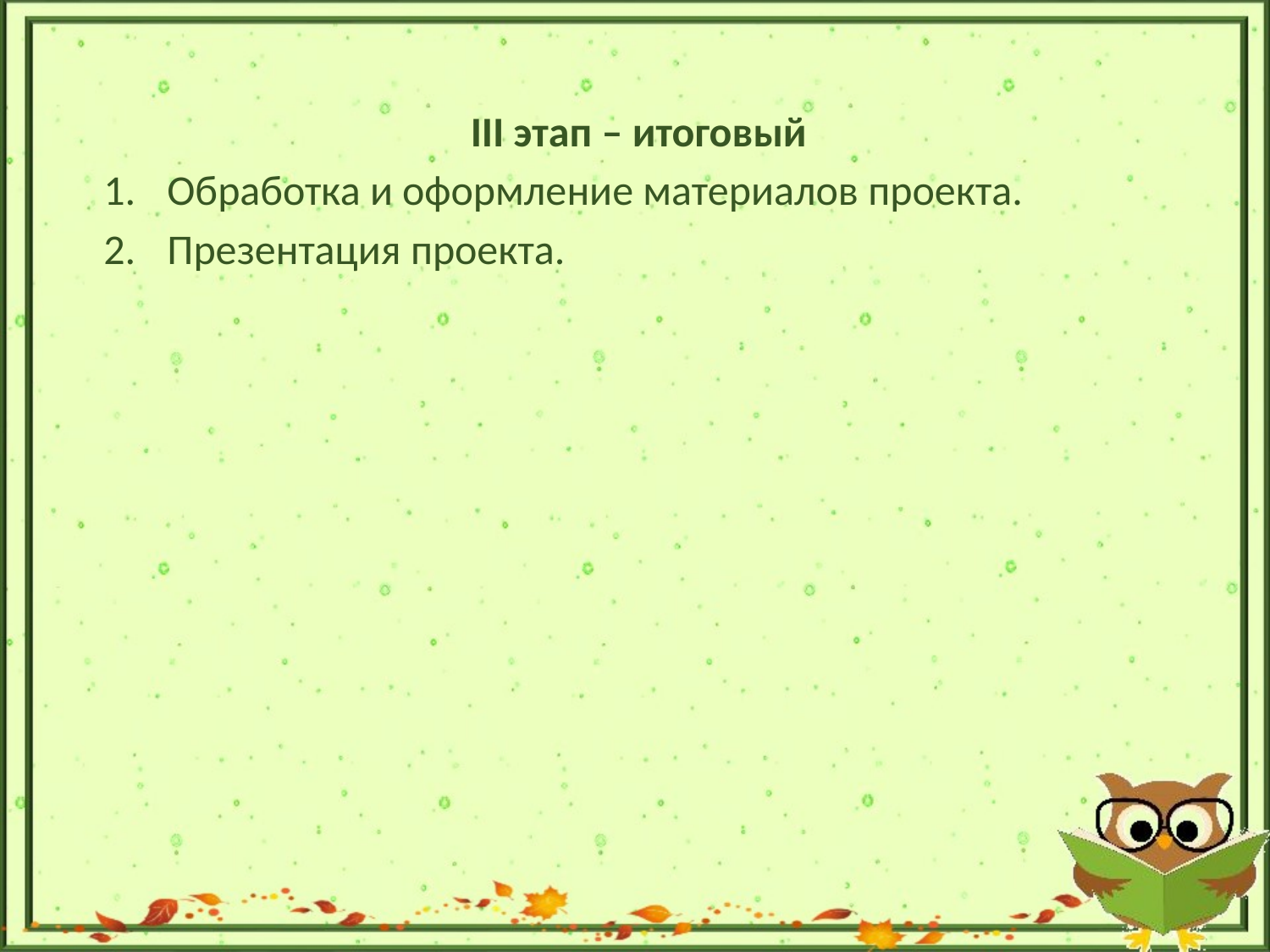

III этап – итоговый
Обработка и оформление материалов проекта.
Презентация проекта.